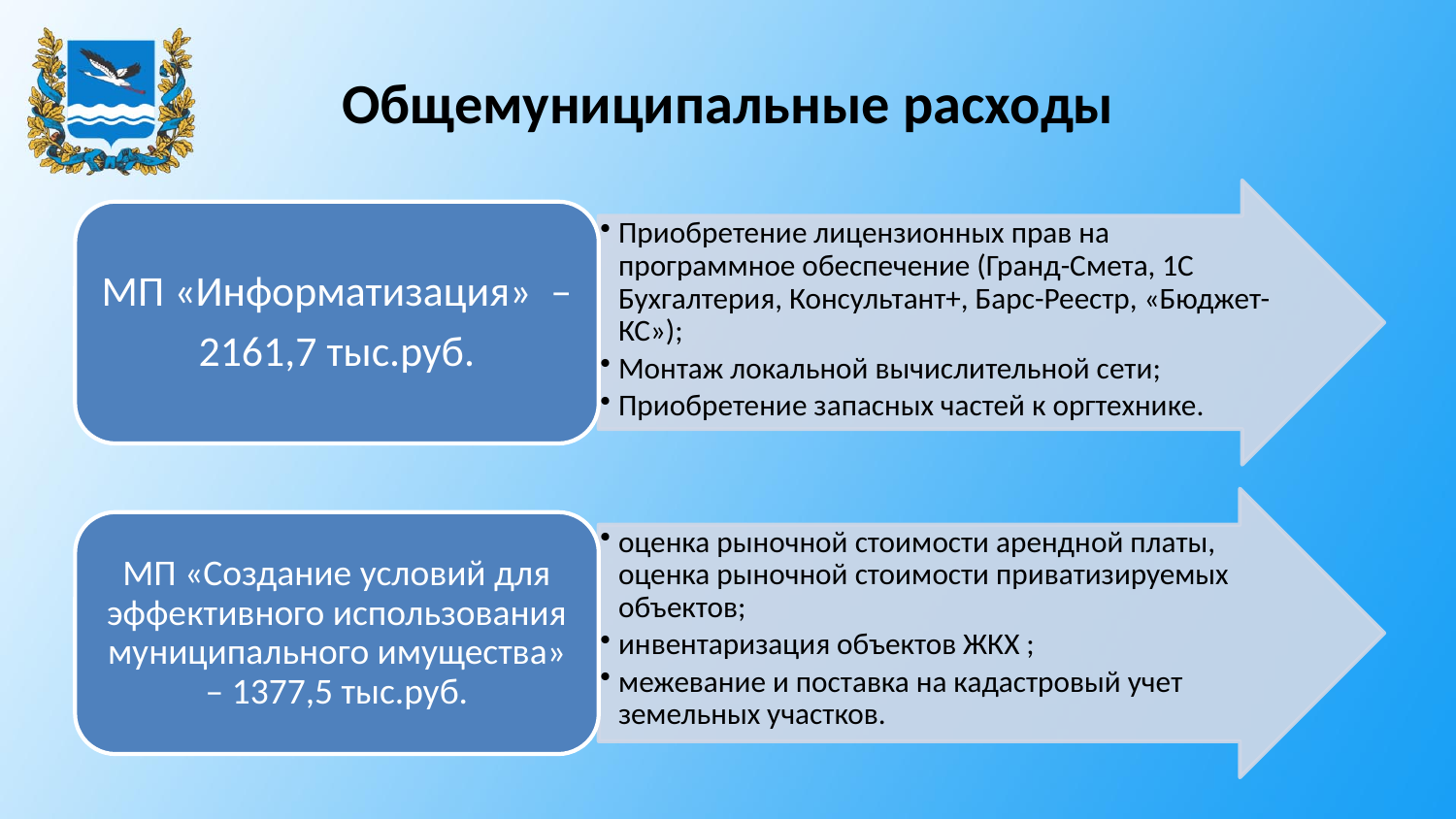

# Общемуниципальные расходы
Приобретение лицензионных прав на программное обеспечение (Гранд-Смета, 1С Бухгалтерия, Консультант+, Барс-Реестр, «Бюджет-КС»);
Монтаж локальной вычислительной сети;
Приобретение запасных частей к оргтехнике.
МП «Информатизация»  –
2161,7 тыс.руб.
оценка рыночной стоимости арендной платы, оценка рыночной стоимости приватизируемых объектов;
инвентаризация объектов ЖКХ ;
межевание и поставка на кадастровый учет земельных участков.
МП «Создание условий для эффективного использования муниципального имущества» – 1377,5 тыс.руб.